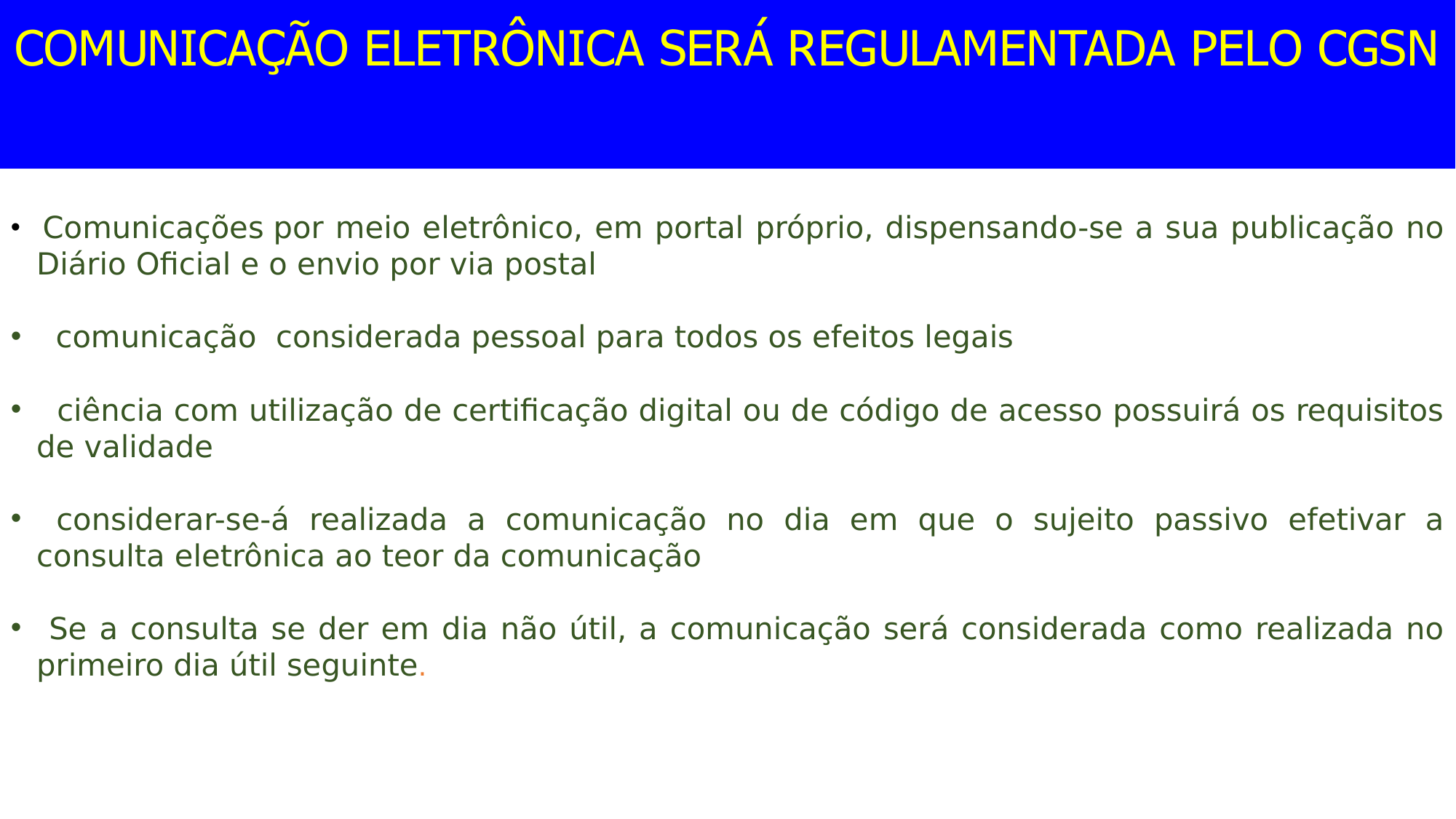

COMUNICAÇÃO ELETRÔNICA SERÁ REGULAMENTADA PELO CGSN
 Comunicações por meio eletrônico, em portal próprio, dispensando-se a sua publicação no Diário Oficial e o envio por via postal

  comunicação  considerada pessoal para todos os efeitos legais

  ciência com utilização de certificação digital ou de código de acesso possuirá os requisitos de validade

 considerar-se-á realizada a comunicação no dia em que o sujeito passivo efetivar a consulta eletrônica ao teor da comunicação

 Se a consulta se der em dia não útil, a comunicação será considerada como realizada no primeiro dia útil seguinte.